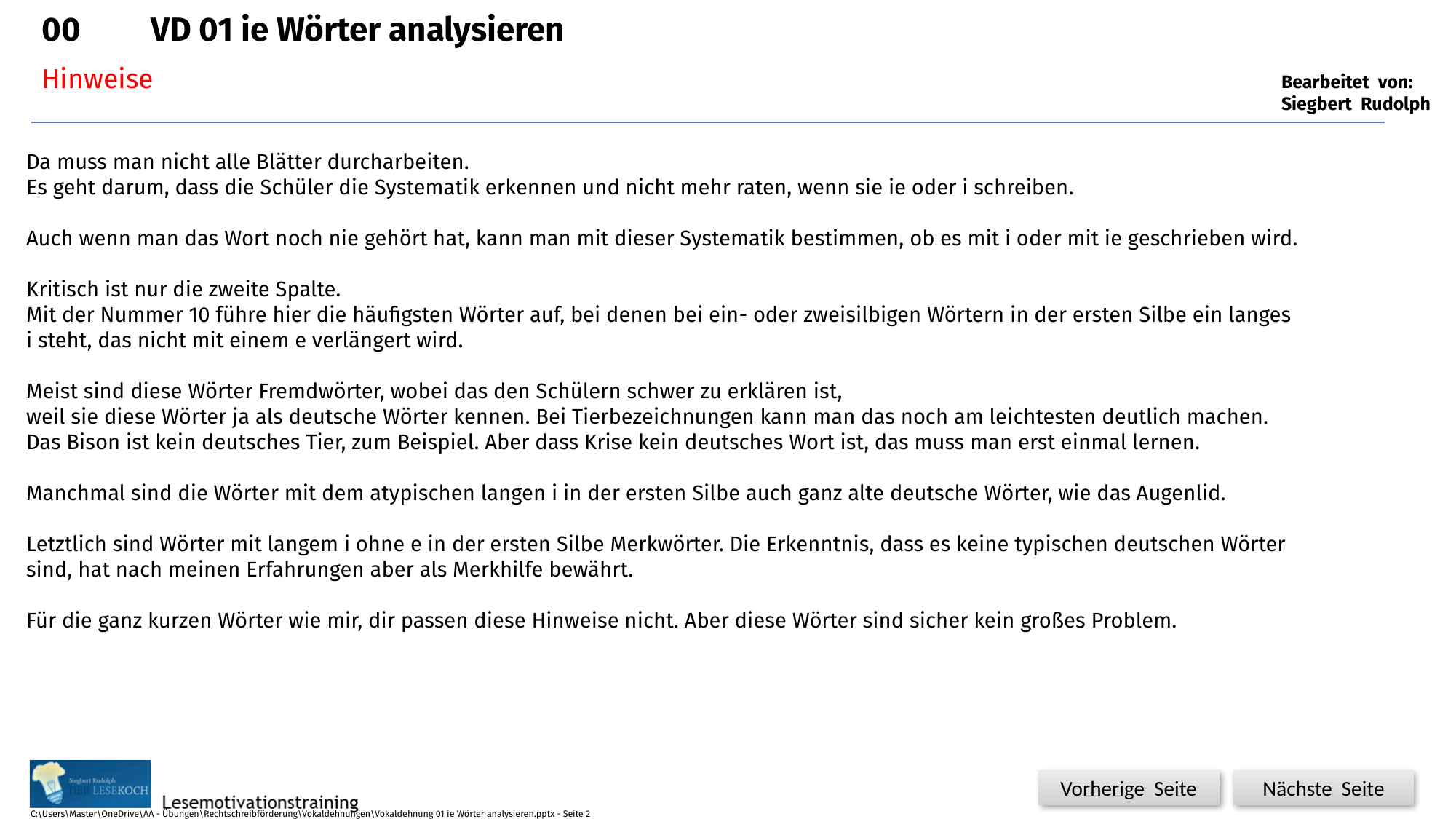

00	VD 01 ie Wörter analysieren
Hinweise
Da muss man nicht alle Blätter durcharbeiten.
Es geht darum, dass die Schüler die Systematik erkennen und nicht mehr raten, wenn sie ie oder i schreiben.

Auch wenn man das Wort noch nie gehört hat, kann man mit dieser Systematik bestimmen, ob es mit i oder mit ie geschrieben wird.

Kritisch ist nur die zweite Spalte.
Mit der Nummer 10 führe hier die häufigsten Wörter auf, bei denen bei ein- oder zweisilbigen Wörtern in der ersten Silbe ein langes i steht, das nicht mit einem e verlängert wird.

Meist sind diese Wörter Fremdwörter, wobei das den Schülern schwer zu erklären ist,
weil sie diese Wörter ja als deutsche Wörter kennen. Bei Tierbezeichnungen kann man das noch am leichtesten deutlich machen. Das Bison ist kein deutsches Tier, zum Beispiel. Aber dass Krise kein deutsches Wort ist, das muss man erst einmal lernen.

Manchmal sind die Wörter mit dem atypischen langen i in der ersten Silbe auch ganz alte deutsche Wörter, wie das Augenlid.

Letztlich sind Wörter mit langem i ohne e in der ersten Silbe Merkwörter. Die Erkenntnis, dass es keine typischen deutschen Wörter sind, hat nach meinen Erfahrungen aber als Merkhilfe bewährt.

Für die ganz kurzen Wörter wie mir, dir passen diese Hinweise nicht. Aber diese Wörter sind sicher kein großes Problem.

C:\Users\Master\OneDrive\AA - Übungen\Rechtschreibförderung\Vokaldehnungen\Vokaldehnung 01 ie Wörter analysieren.pptx - Seite 2